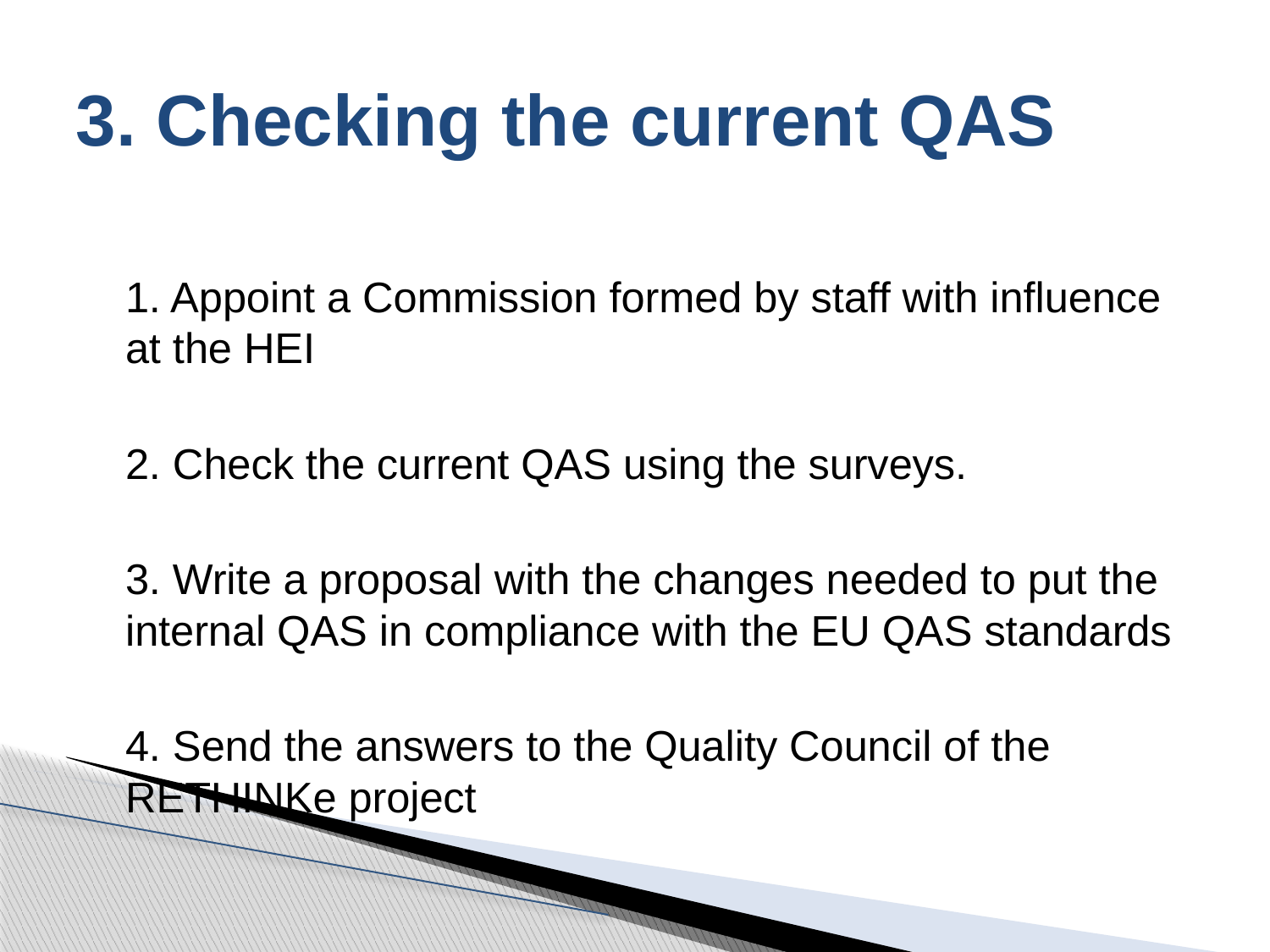

# 3. Checking the current QAS

	1. Appoint a Commission formed by staff with influence at the HEI

	2. Check the current QAS using the surveys.

	3. Write a proposal with the changes needed to put the internal QAS in compliance with the EU QAS standards

	4. Send the answers to the Quality Council of the RETHINKe project